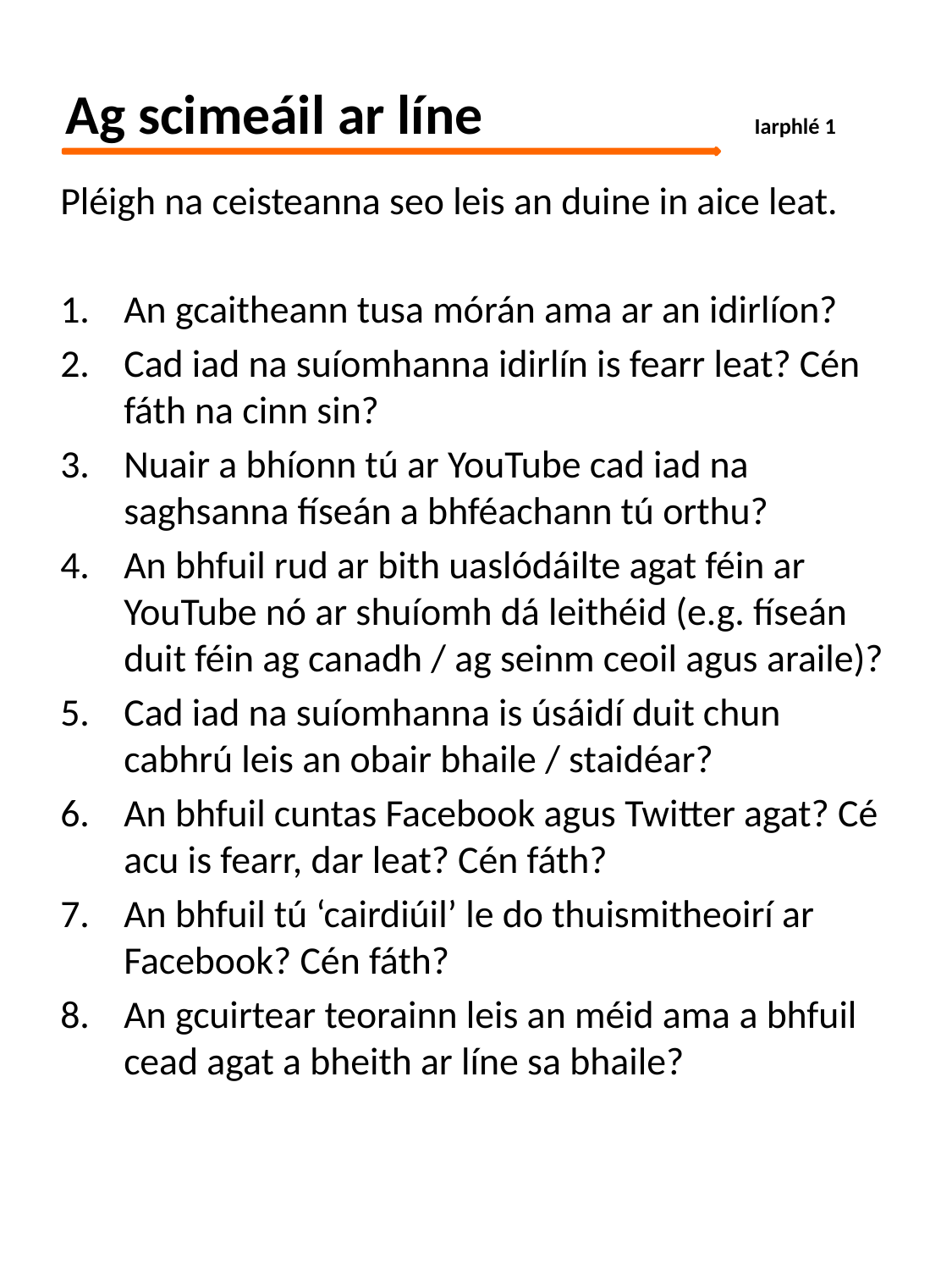

# Ag scimeáil ar líne 	   	       Iarphlé 1

Pléigh na ceisteanna seo leis an duine in aice leat.

An gcaitheann tusa mórán ama ar an idirlíon?
Cad iad na suíomhanna idirlín is fearr leat? Cén fáth na cinn sin?
Nuair a bhíonn tú ar YouTube cad iad na saghsanna físeán a bhféachann tú orthu?
An bhfuil rud ar bith uaslódáilte agat féin ar YouTube nó ar shuíomh dá leithéid (e.g. físeán duit féin ag canadh / ag seinm ceoil agus araile)?
Cad iad na suíomhanna is úsáidí duit chun cabhrú leis an obair bhaile / staidéar?
An bhfuil cuntas Facebook agus Twitter agat? Cé acu is fearr, dar leat? Cén fáth?
An bhfuil tú ‘cairdiúil’ le do thuismitheoirí ar Facebook? Cén fáth?
An gcuirtear teorainn leis an méid ama a bhfuil cead agat a bheith ar líne sa bhaile?